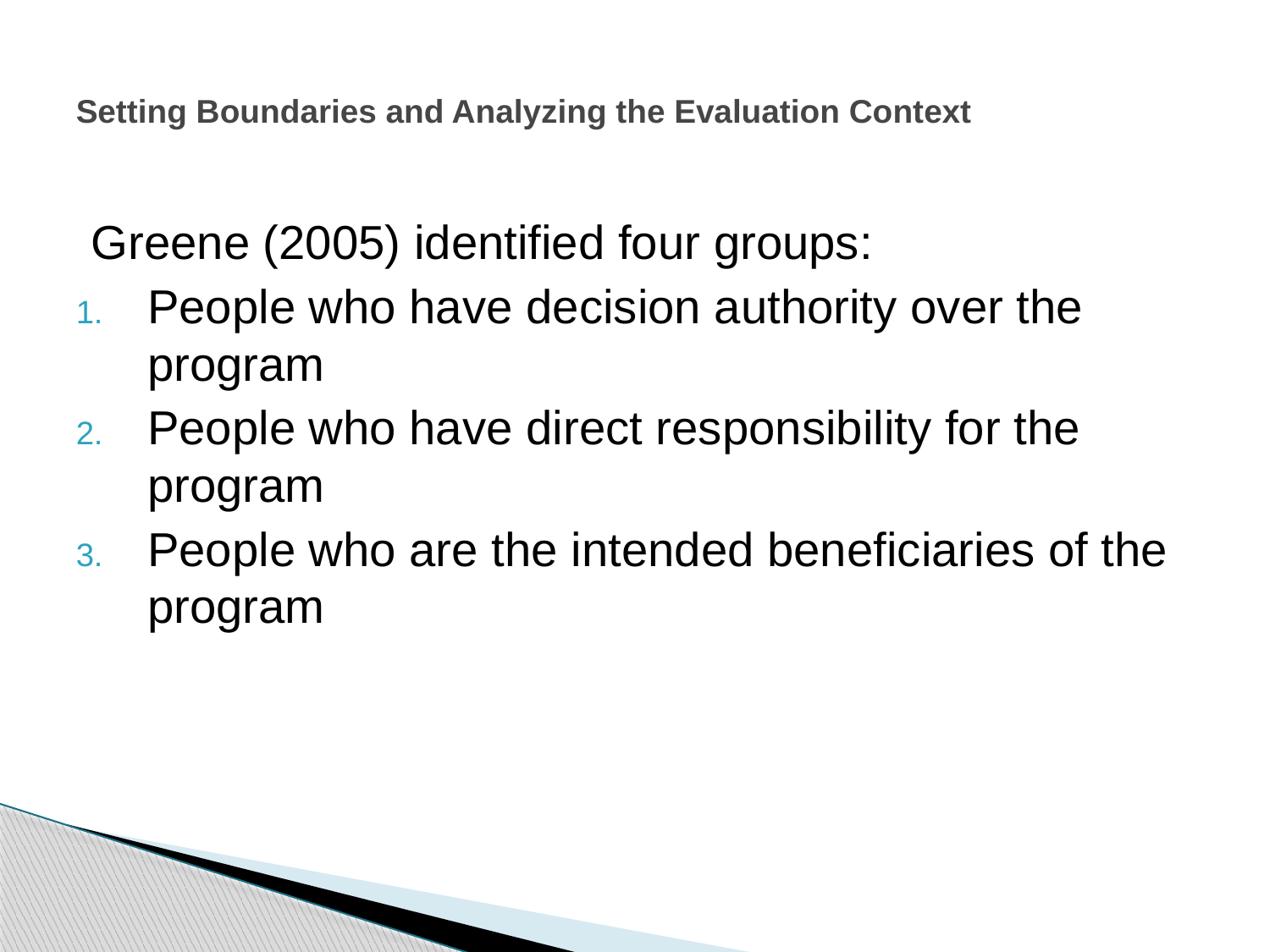

# Setting Boundaries and Analyzing the Evaluation Context
Greene (2005) identified four groups:
People who have decision authority over the program
People who have direct responsibility for the program
People who are the intended beneficiaries of the program